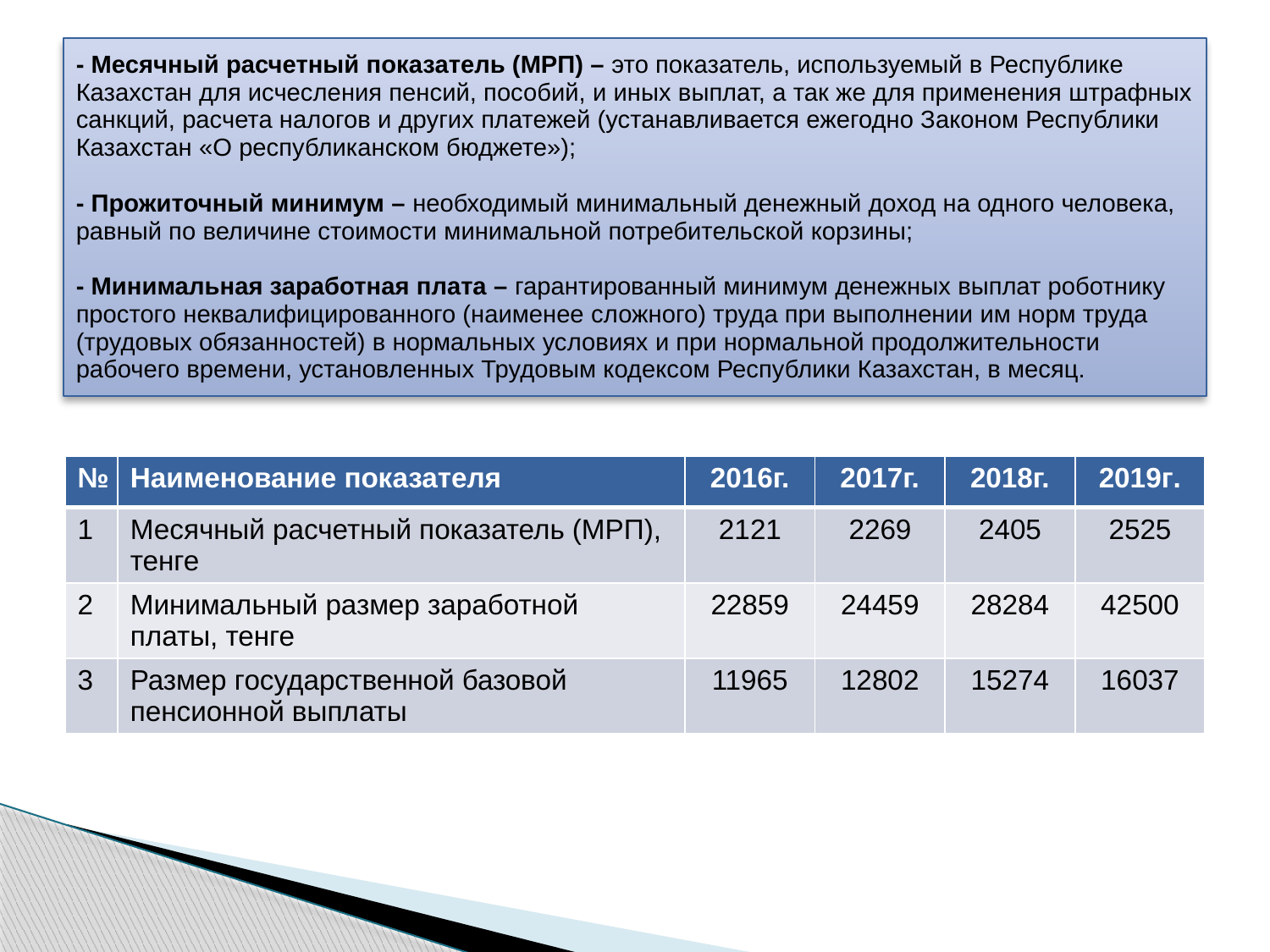

# - Месячный расчетный показатель (МРП) – это показатель, используемый в Республике Казахстан для исчесления пенсий, пособий, и иных выплат, а так же для применения штрафных санкций, расчета налогов и других платежей (устанавливается ежегодно Законом Республики Казахстан «О республиканском бюджете»); - Прожиточный минимум – необходимый минимальный денежный доход на одного человека, равный по величине стоимости минимальной потребительской корзины; - Минимальная заработная плата – гарантированный минимум денежных выплат роботнику простого неквалифицированного (наименее сложного) труда при выполнении им норм труда (трудовых обязанностей) в нормальных условиях и при нормальной продолжительности рабочего времени, установленных Трудовым кодексом Республики Казахстан, в месяц.
| № | Наименование показателя | 2016г. | 2017г. | 2018г. | 2019г. |
| --- | --- | --- | --- | --- | --- |
| 1 | Месячный расчетный показатель (МРП), тенге | 2121 | 2269 | 2405 | 2525 |
| 2 | Минимальный размер заработной платы, тенге | 22859 | 24459 | 28284 | 42500 |
| 3 | Размер государственной базовой пенсионной выплаты | 11965 | 12802 | 15274 | 16037 |